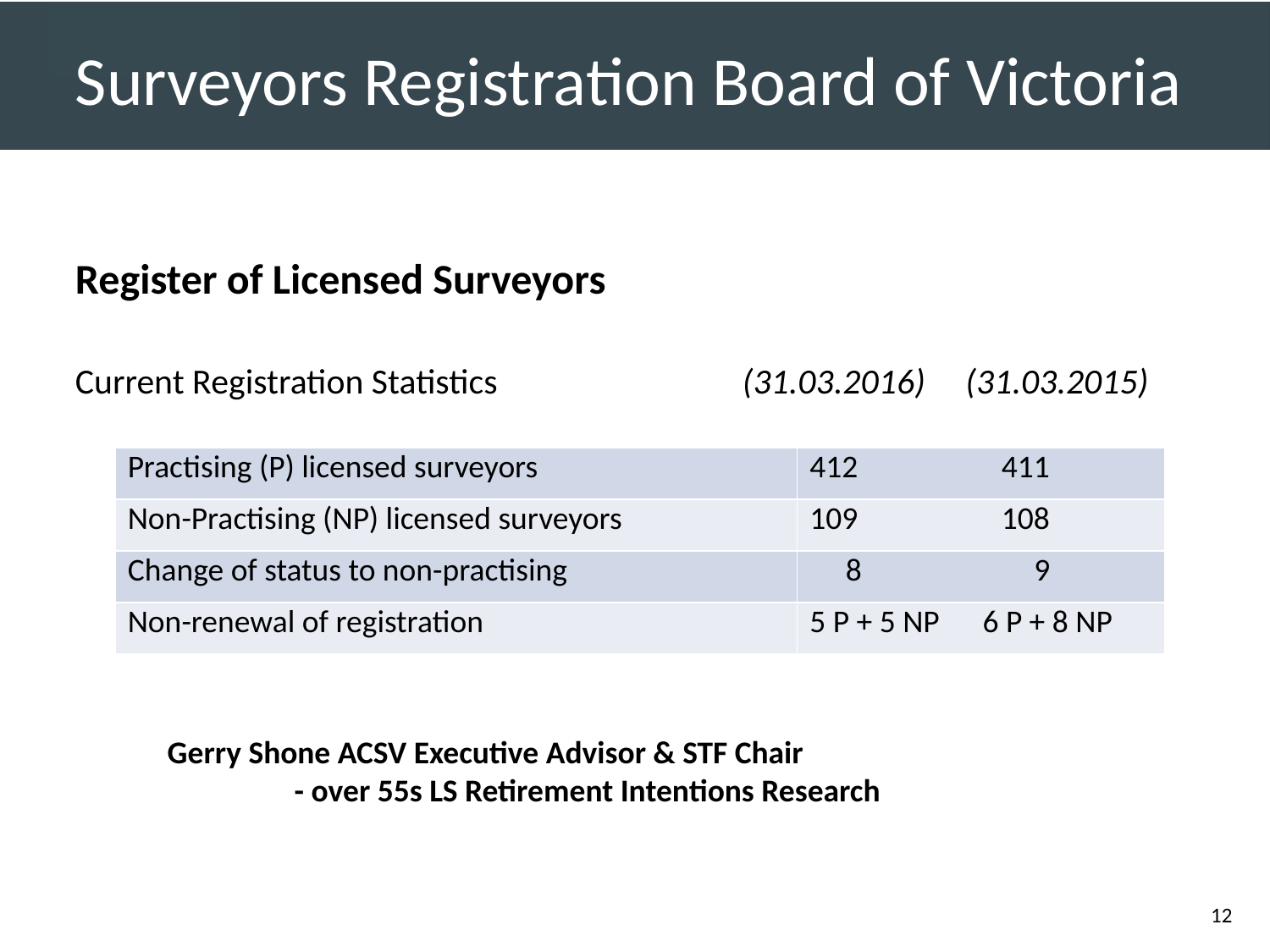

# Surveyors Registration Board of Victoria

Register of Licensed Surveyors

Current Registration Statistics 		    (31.03.2016)     (31.03.2015)

| Practising (P) licensed surveyors | 412 411 |
| --- | --- |
| Non-Practising (NP) licensed surveyors | 109 108 |
| Change of status to non-practising | 8 9 |
| Non-renewal of registration | 5 P + 5 NP 6 P + 8 NP |

Gerry Shone ACSV Executive Advisor & STF Chair
	- over 55s LS Retirement Intentions Research
12